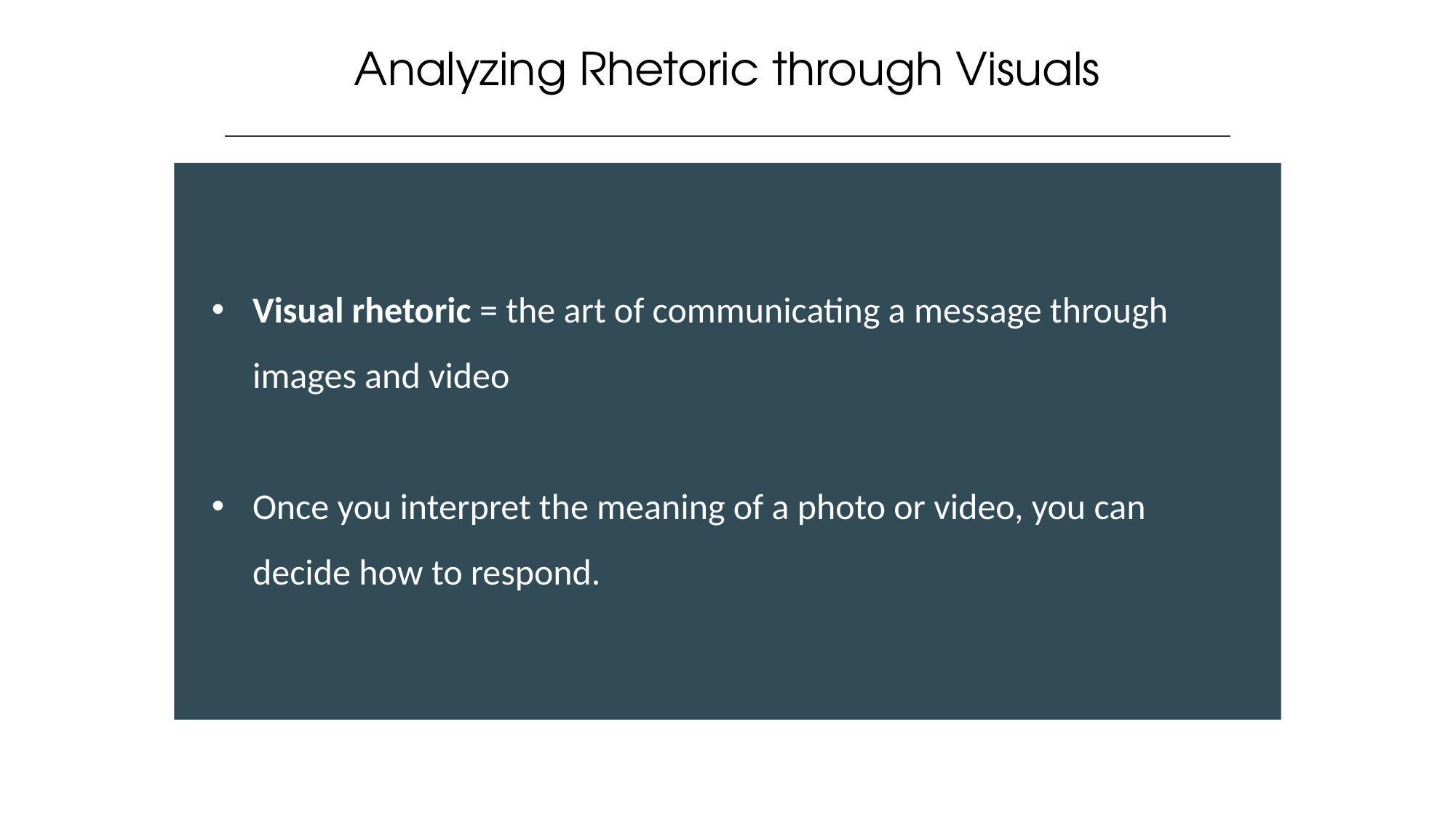

Analyzing Rhetoric through Visuals
HAWKES LEARNING

Visual rhetoric = the art of communicating a message through images and video

Once you interpret the meaning of a photo or video, you can decide how to respond.